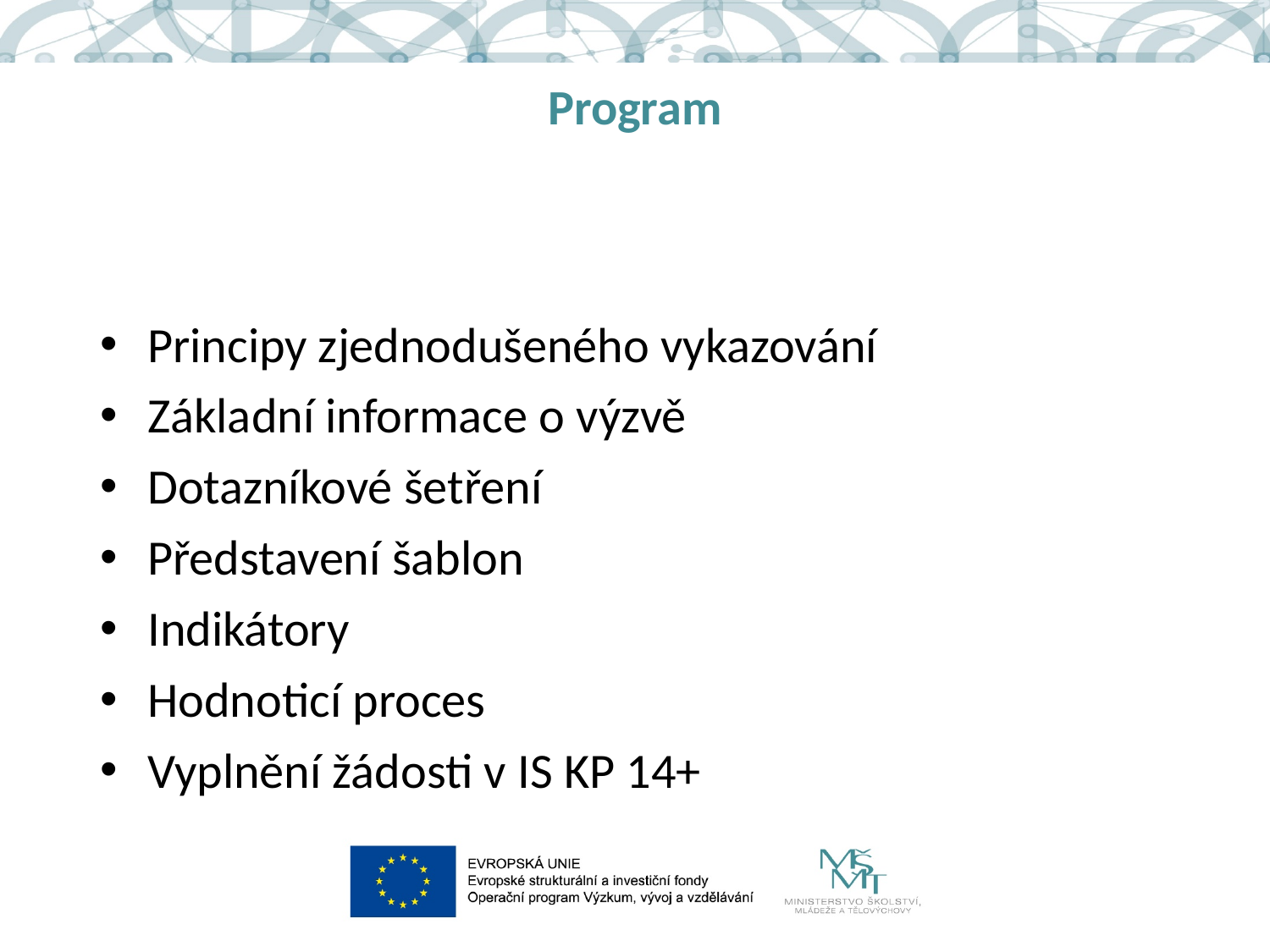

# Program

Principy zjednodušeného vykazování
Základní informace o výzvě
Dotazníkové šetření
Představení šablon
Indikátory
Hodnoticí proces
Vyplnění žádosti v IS KP 14+